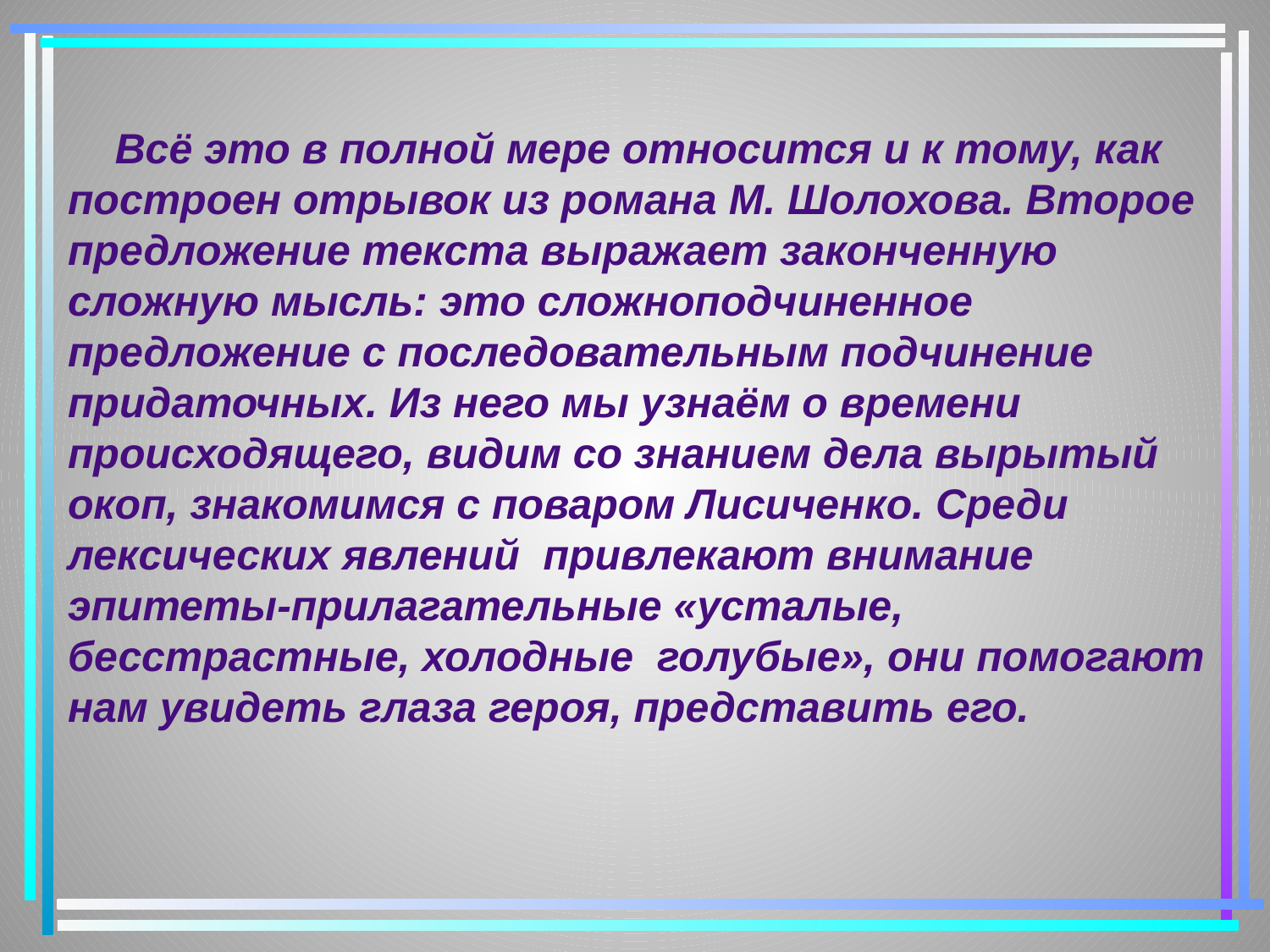

Всё это в полной мере относится и к тому, как построен отрывок из романа М. Шолохова. Второе предложение текста выражает законченную сложную мысль: это сложноподчиненное предложение с последовательным подчинение придаточных. Из него мы узнаём о времени происходящего, видим со знанием дела вырытый окоп, знакомимся с поваром Лисиченко. Среди лексических явлений  привлекают внимание эпитеты-прилагательные «усталые, бесстрастные, холодные  голубые», они помогают нам увидеть глаза героя, представить его.